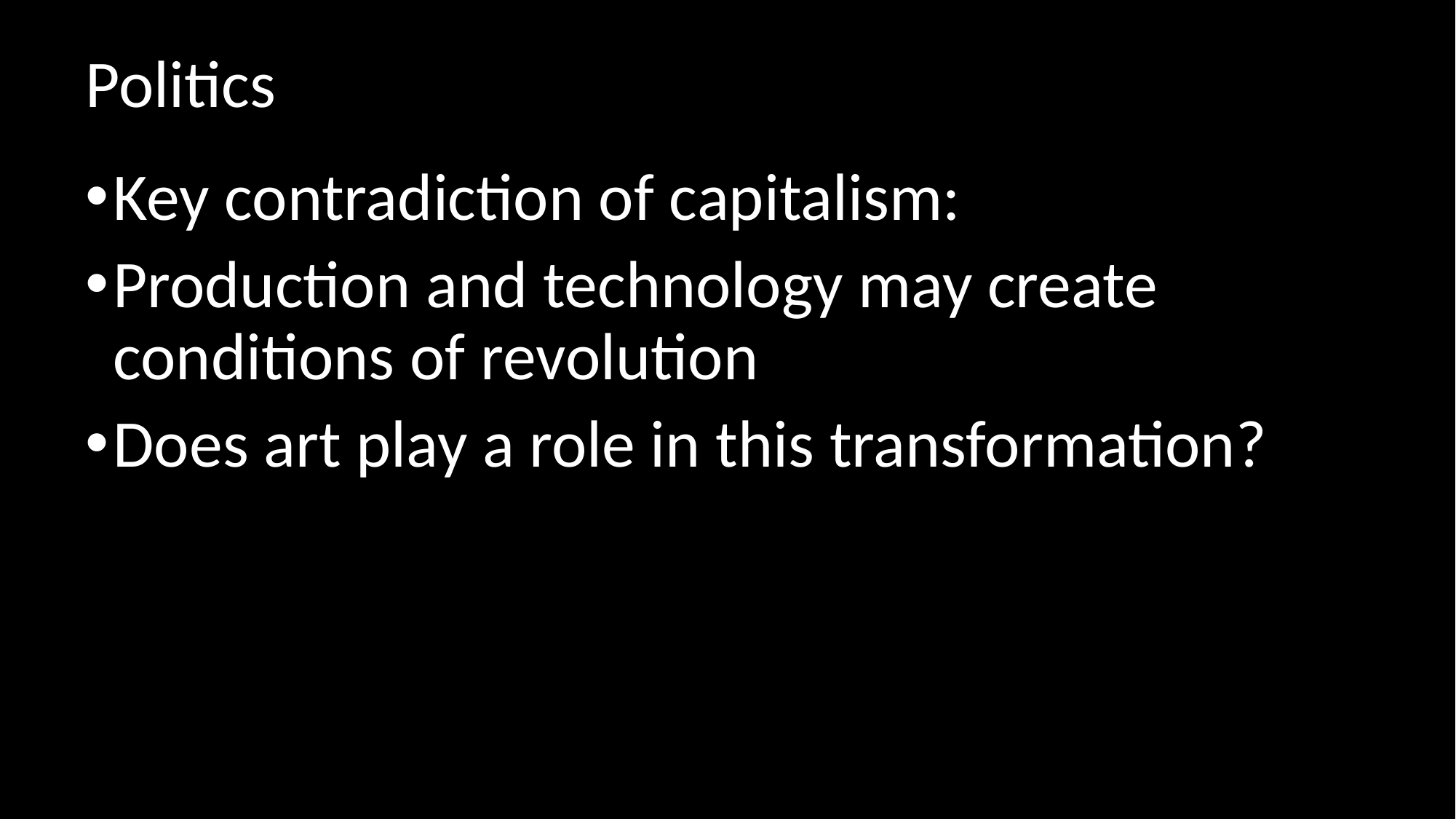

# Politics
Key contradiction of capitalism:
Production and technology may create conditions of revolution
Does art play a role in this transformation?